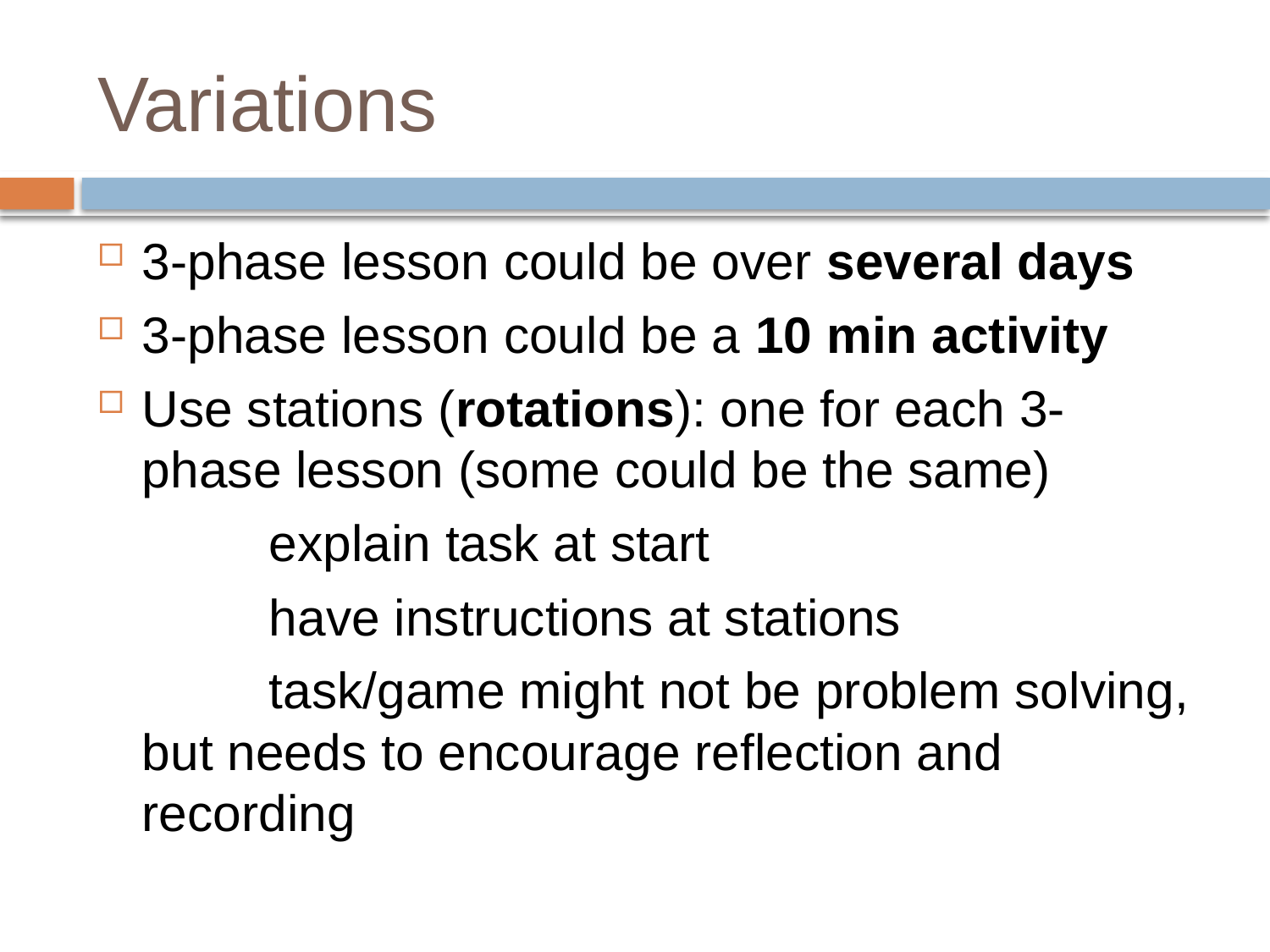

# Variations
3-phase lesson could be over several days
3-phase lesson could be a 10 min activity
Use stations (rotations): one for each 3-phase lesson (some could be the same)
		explain task at start
		have instructions at stations
		task/game might not be problem solving, but needs to encourage reflection and recording